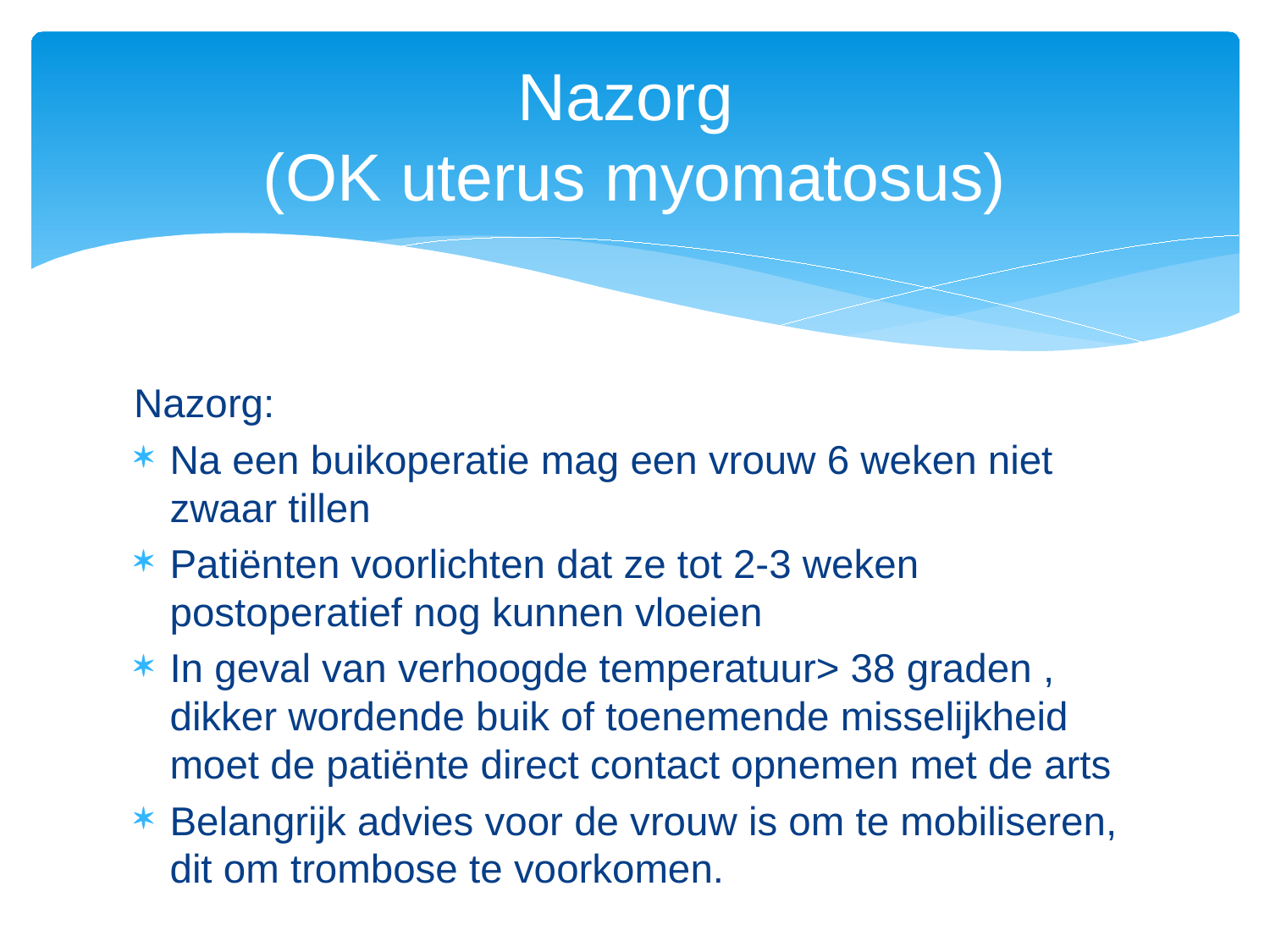

# Nazorg (OK uterus myomatosus)
Nazorg:
Na een buikoperatie mag een vrouw 6 weken niet zwaar tillen
Patiënten voorlichten dat ze tot 2-3 weken postoperatief nog kunnen vloeien
In geval van verhoogde temperatuur> 38 graden , dikker wordende buik of toenemende misselijkheid moet de patiënte direct contact opnemen met de arts
Belangrijk advies voor de vrouw is om te mobiliseren, dit om trombose te voorkomen.